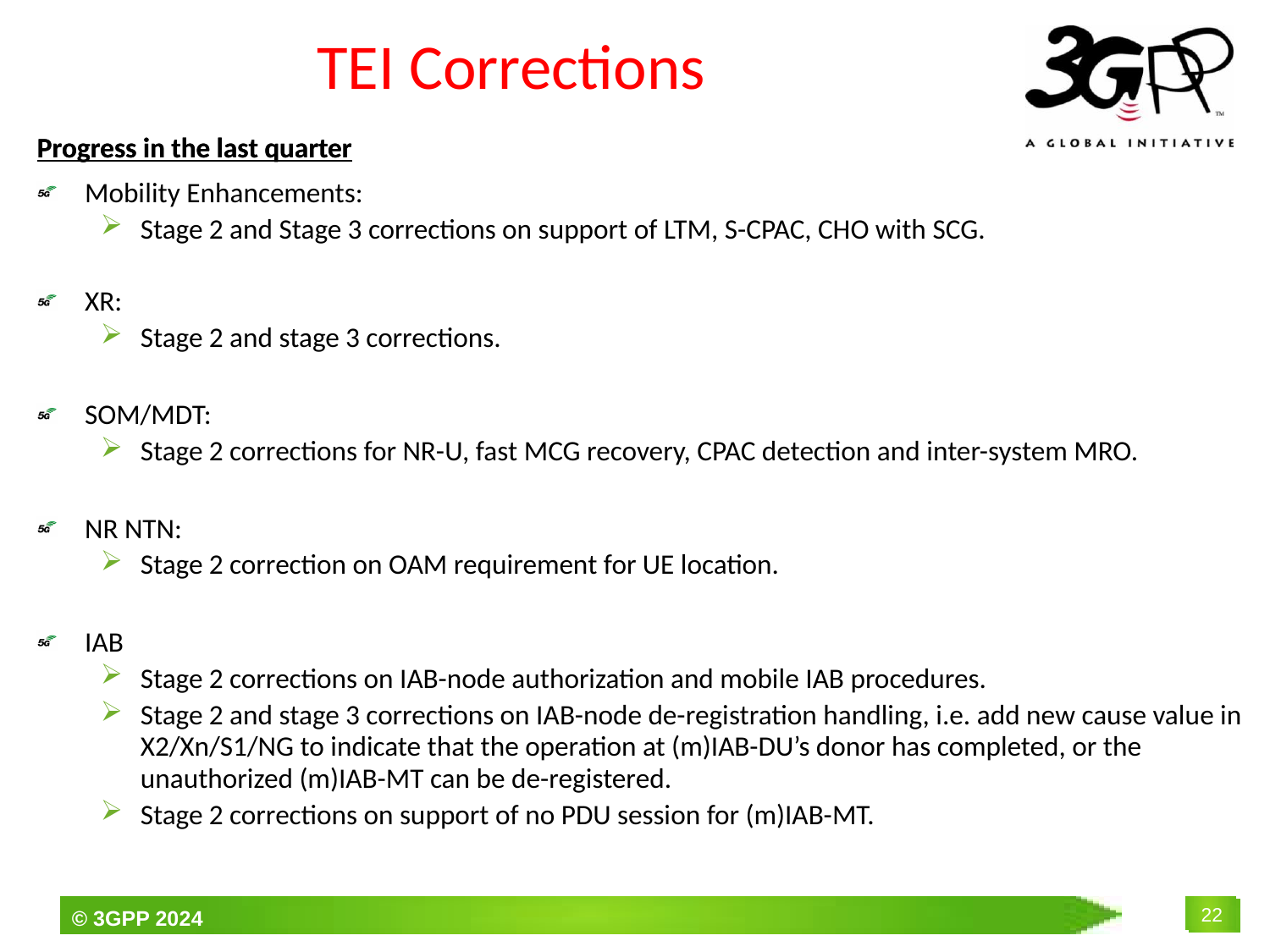

# TEI Corrections
Progress in the last quarter

Progress in the last quarter
Mobility Enhancements:
Stage 2 and Stage 3 corrections on support of LTM, S-CPAC, CHO with SCG.

XR:
Stage 2 and stage 3 corrections.

SOM/MDT:
Stage 2 corrections for NR-U, fast MCG recovery, CPAC detection and inter-system MRO.

NR NTN:
Stage 2 correction on OAM requirement for UE location.

IAB
Stage 2 corrections on IAB-node authorization and mobile IAB procedures.
Stage 2 and stage 3 corrections on IAB-node de-registration handling, i.e. add new cause value in X2/Xn/S1/NG to indicate that the operation at (m)IAB-DU’s donor has completed, or the unauthorized (m)IAB-MT can be de-registered.
Stage 2 corrections on support of no PDU session for (m)IAB-MT.

22